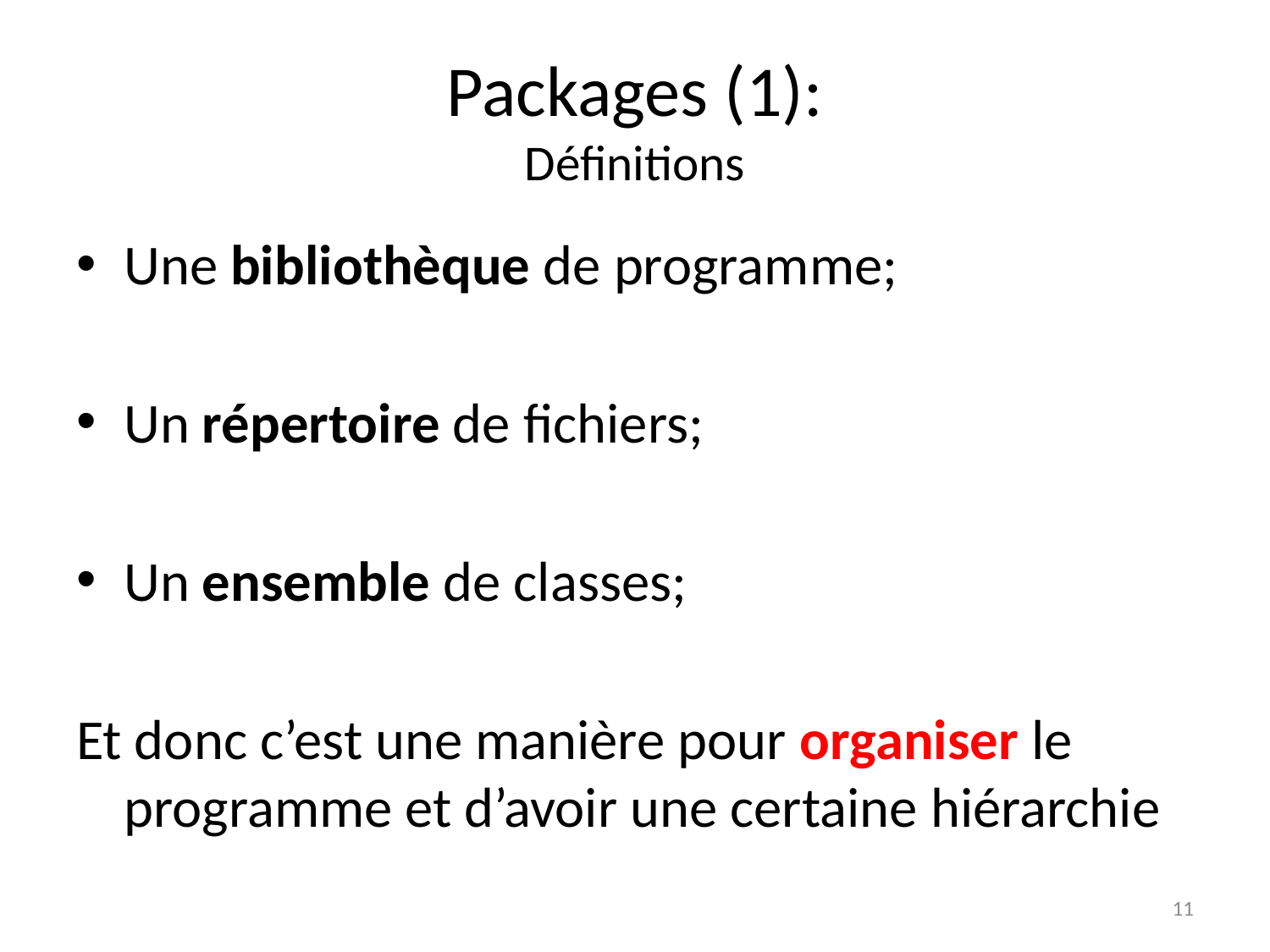

# Packages (1): Définitions
Une bibliothèque de programme;

Un répertoire de fichiers;

Un ensemble de classes;

Et donc c’est une manière pour organiser le programme et d’avoir une certaine hiérarchie

11